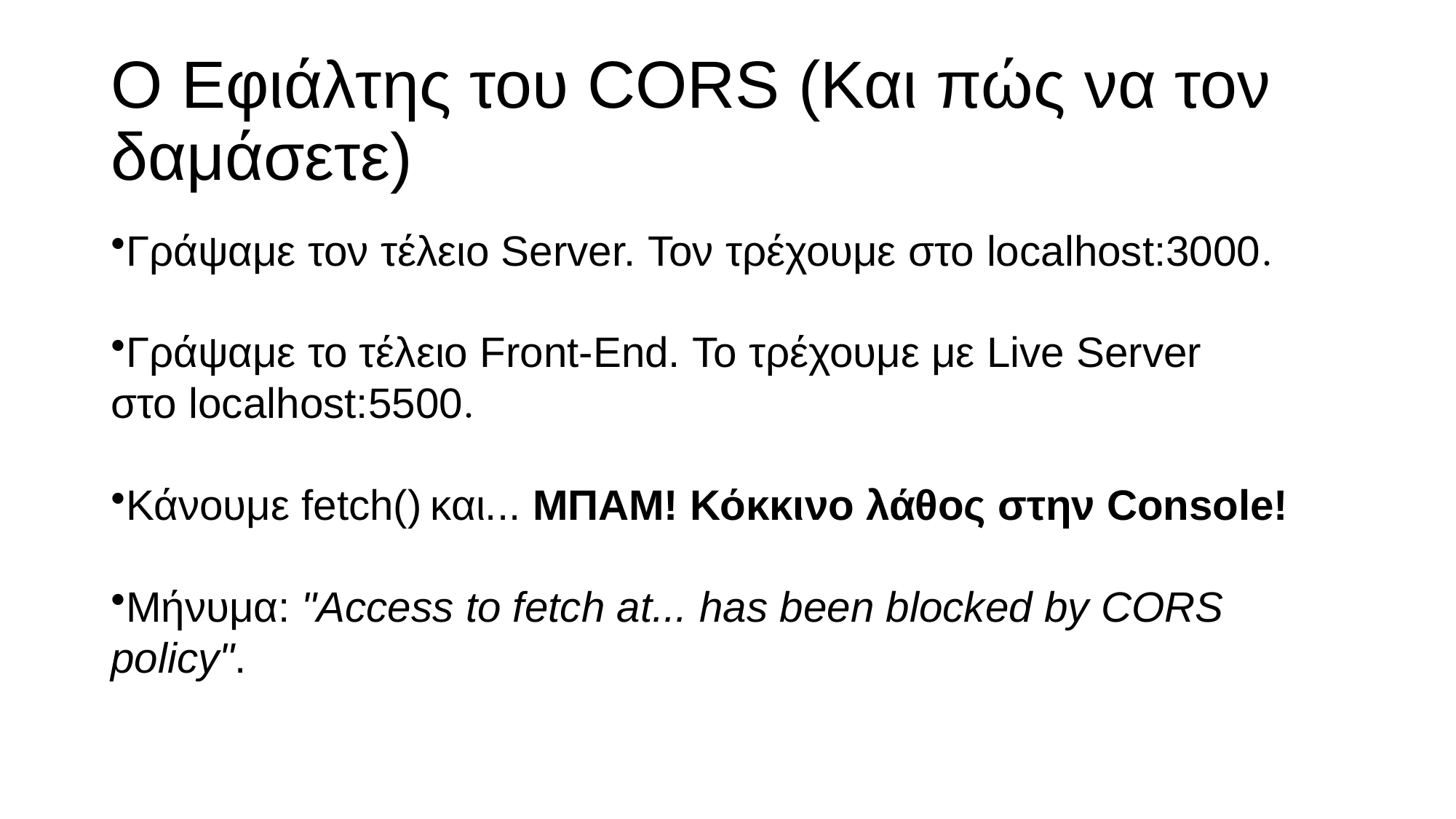

# Ο Εφιάλτης του CORS (Και πώς να τον δαμάσετε)
Γράψαμε τον τέλειο Server. Τον τρέχουμε στο localhost:3000.

Γράψαμε το τέλειο Front-End. Το τρέχουμε με Live Server στο localhost:5500.

Κάνουμε fetch() και... ΜΠΑΜ! Κόκκινο λάθος στην Console!

Μήνυμα: "Access to fetch at... has been blocked by CORS policy".